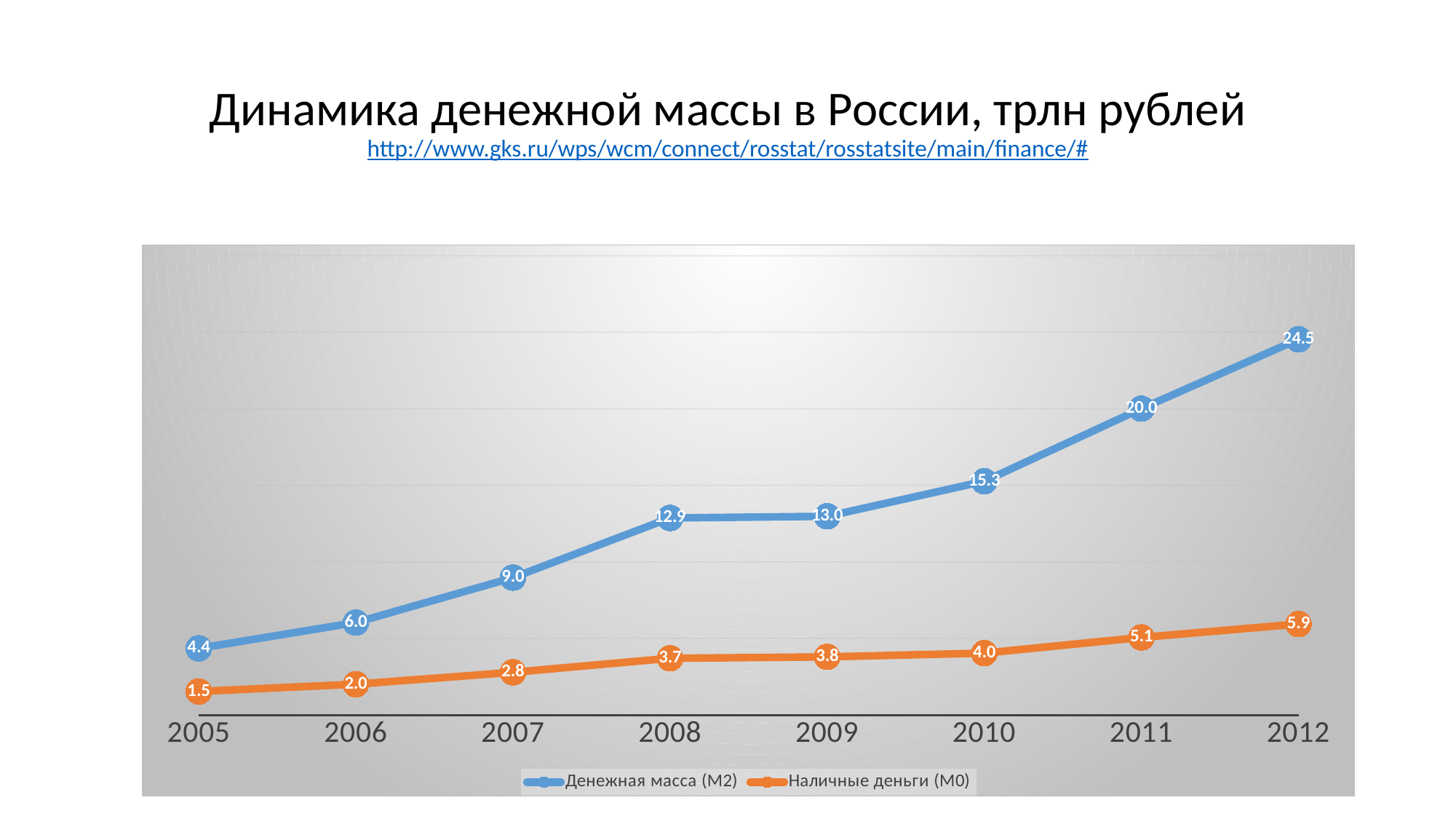

# Динамика денежной массы в России, трлн рублей http://www.gks.ru/wps/wcm/connect/rosstat/rosstatsite/main/finance/#

### Chart

| Category | Денежная масса (М2) | Наличные деньги (М0) |
|---|---|---|
| 2005 | 4.353899999999999 | 1.5348 |
| 2006 | 6.032100000000001 | 2.0092 |
| 2007 | 8.9707 | 2.7851999999999997 |
| 2008 | 12.869 | 3.7022 |
| 2009 | 12.9759 | 3.7948000000000004 |
| 2010 | 15.2676 | 4.0381 |
| 2011 | 20.0119 | 5.0626999999999995 |
| 2012 | 24.543400000000002 | 5.9386 |